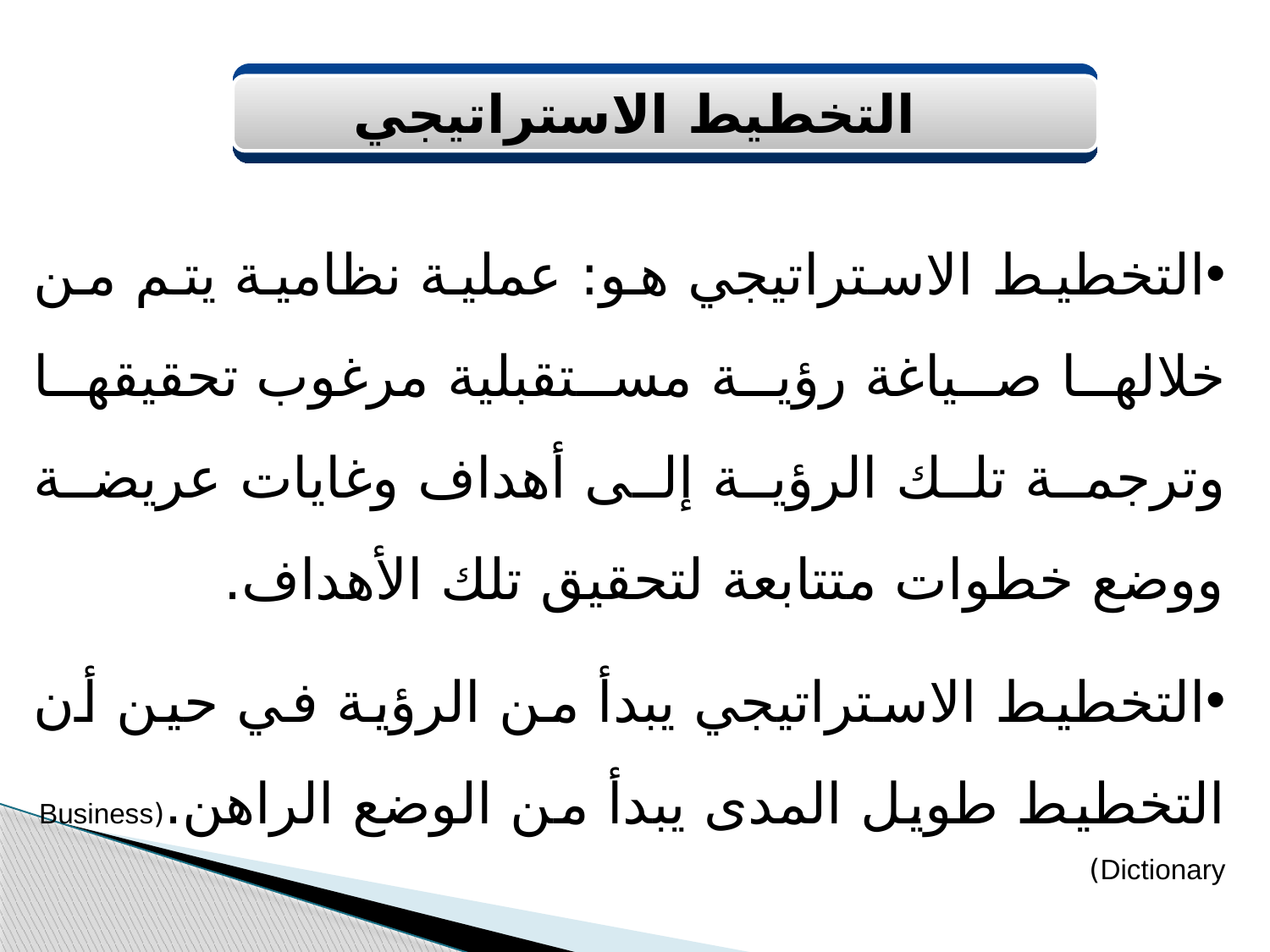

التخطيط الاستراتيجي
التخطيط الاستراتيجي هو: عملية نظامية يتم من خلالها صياغة رؤية مستقبلية مرغوب تحقيقها وترجمة تلك الرؤية إلى أهداف وغايات عريضة ووضع خطوات متتابعة لتحقيق تلك الأهداف.
التخطيط الاستراتيجي يبدأ من الرؤية في حين أن التخطيط طويل المدى يبدأ من الوضع الراهن.(Business Dictionary)